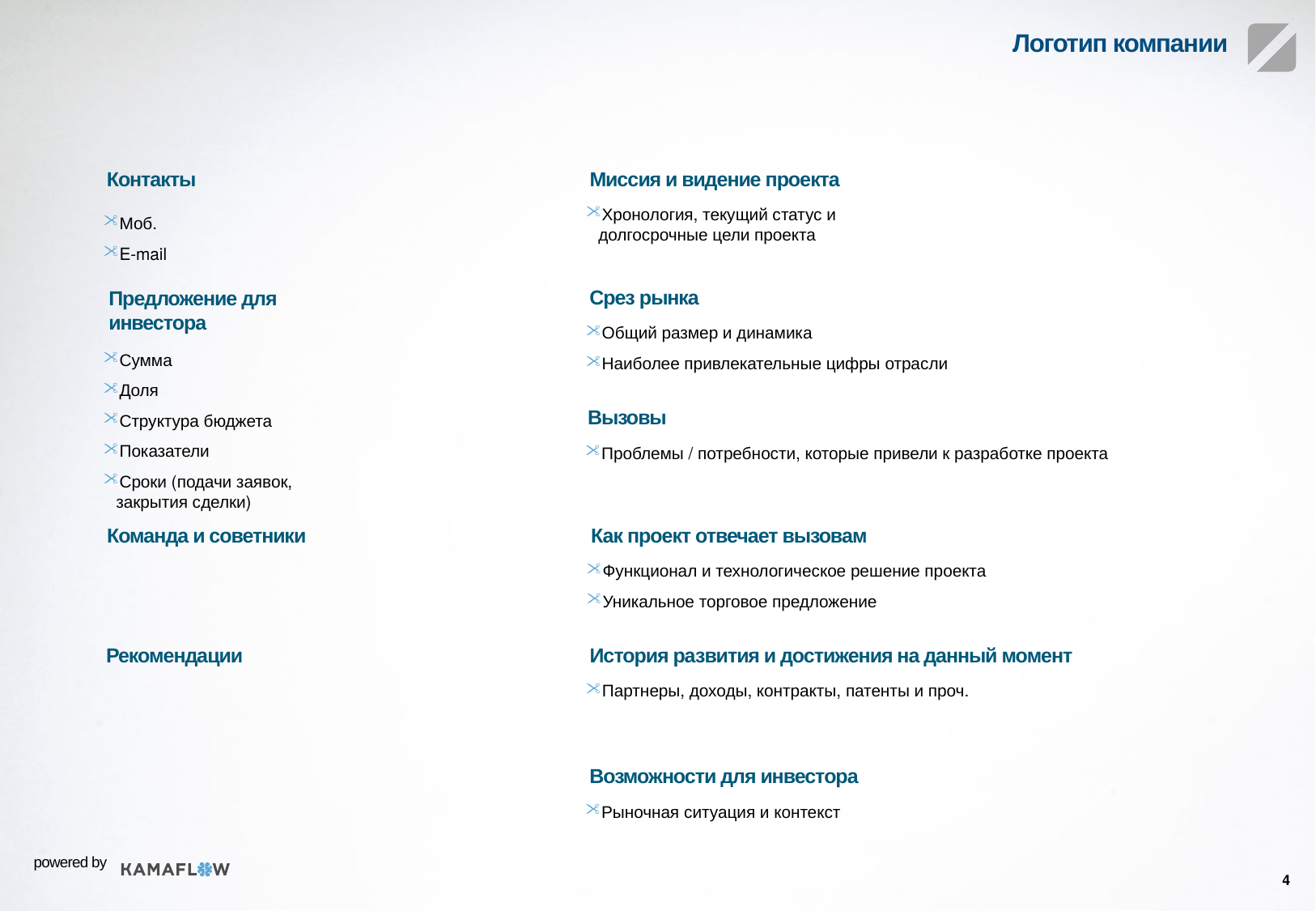

Миссия и видение проекта
Контакты
Хронология, текущий статус и долгосрочные цели проекта
Моб.
E-mail
Срез рынка
Предложение для
инвестора
Общий размер и динамика
Наиболее привлекательные цифры отрасли
Сумма
Доля
Структура бюджета
Показатели
Сроки (подачи заявок, закрытия сделки)
Вызовы
Проблемы / потребности, которые привели к разработке проекта
Как проект отвечает вызовам
Команда и советники
Функционал и технологическое решение проекта
Уникальное торговое предложение
История развития и достижения на данный момент
Рекомендации
Партнеры, доходы, контракты, патенты и проч.
Возможности для инвестора
Рыночная ситуация и контекст
4